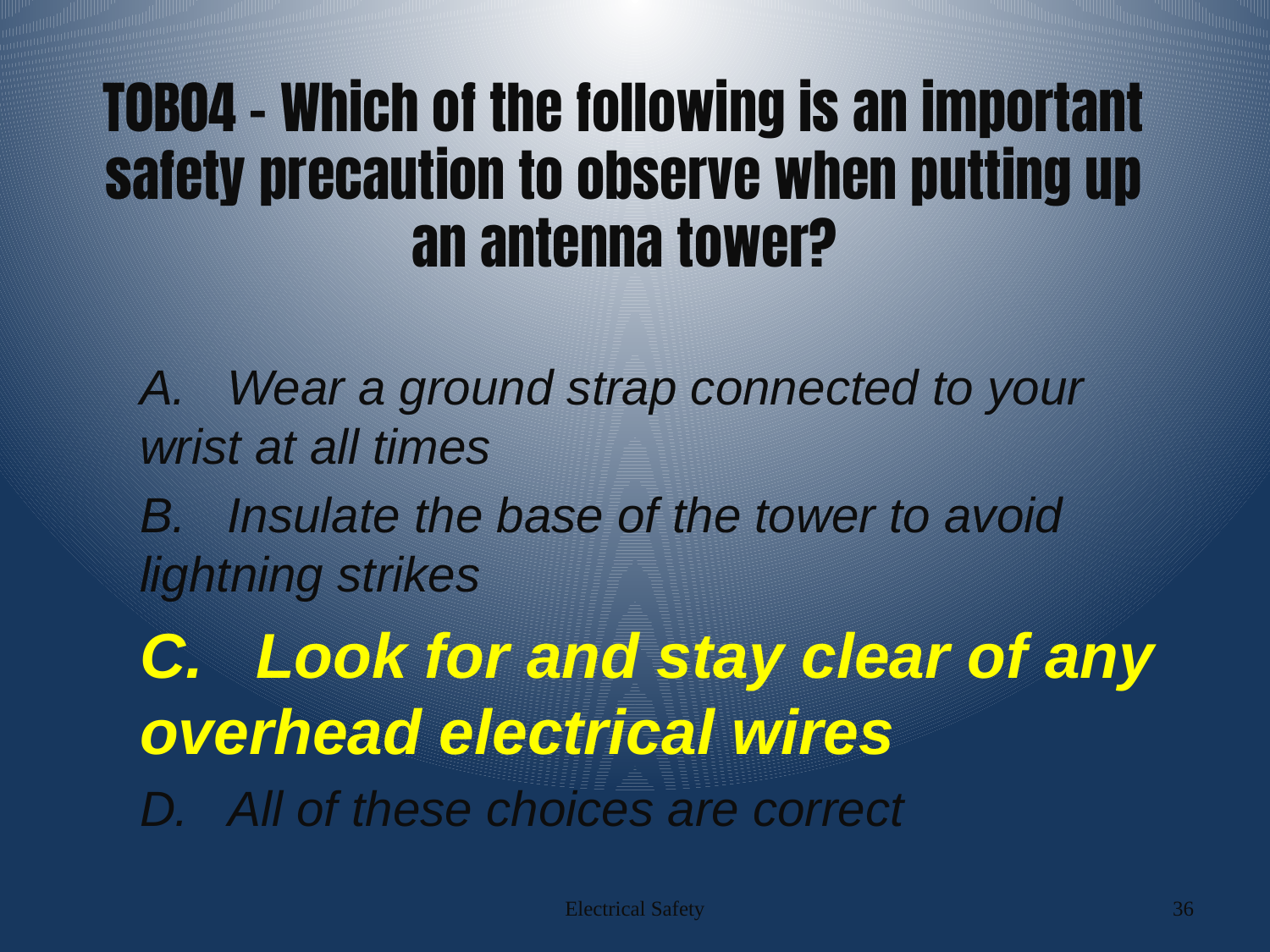

# T0B04 - Which of the following is an important safety precaution to observe when putting up an antenna tower?
A.   Wear a ground strap connected to your wrist at all times
B.   Insulate the base of the tower to avoid lightning strikes
C.   Look for and stay clear of any overhead electrical wires
D.   All of these choices are correct

Electrical Safety
36